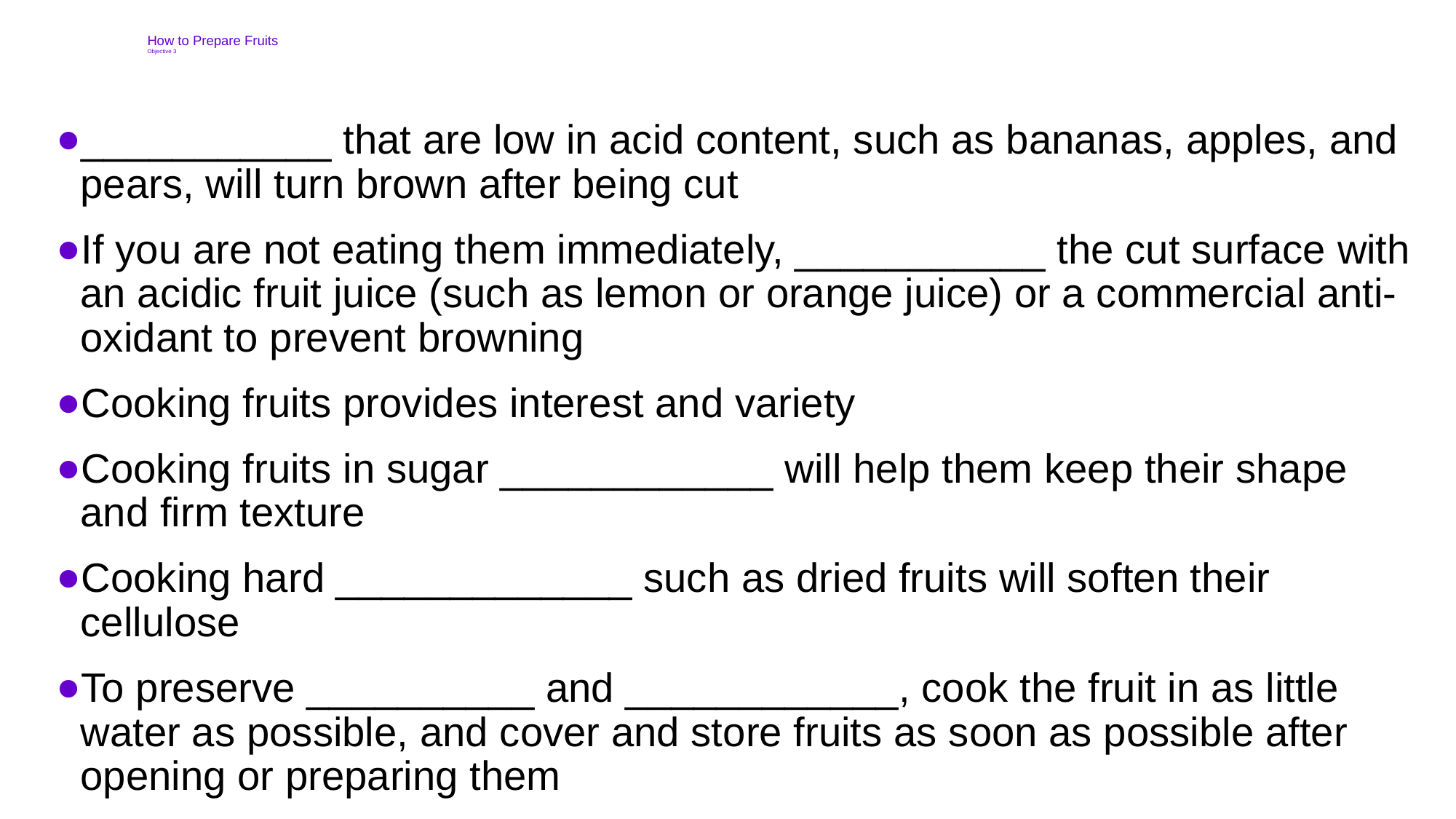

# How to Prepare Fruits Objective 3
___________ that are low in acid content, such as bananas, apples, and pears, will turn brown after being cut
If you are not eating them immediately, ___________ the cut surface with an acidic fruit juice (such as lemon or orange juice) or a commercial anti-oxidant to prevent browning
Cooking fruits provides interest and variety
Cooking fruits in sugar ____________ will help them keep their shape and firm texture
Cooking hard _____________ such as dried fruits will soften their cellulose
To preserve __________ and ____________, cook the fruit in as little water as possible, and cover and store fruits as soon as possible after opening or preparing them